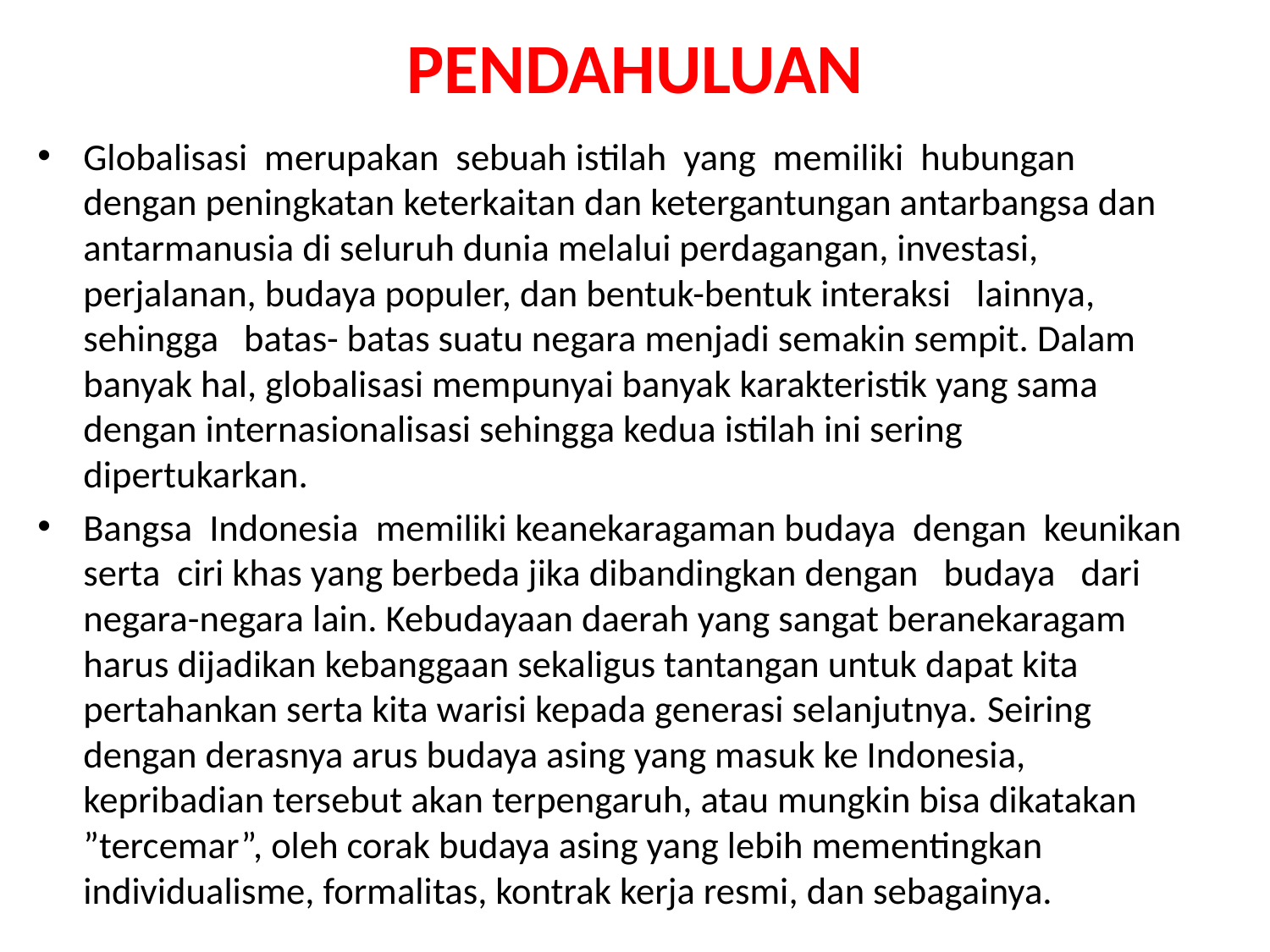

# PENDAHULUAN
Globalisasi  merupakan  sebuah istilah  yang  memiliki  hubungan dengan peningkatan keterkaitan dan ketergantungan antarbangsa dan antarmanusia di seluruh dunia melalui perdagangan, investasi, perjalanan, budaya populer, dan bentuk-bentuk interaksi   lainnya,   sehingga   batas- batas suatu negara menjadi semakin sempit. Dalam banyak hal, globalisasi mempunyai banyak karakteristik yang sama dengan internasionalisasi sehingga kedua istilah ini sering dipertukarkan.
Bangsa  Indonesia  memiliki keanekaragaman budaya  dengan  keunikan  serta  ciri khas yang berbeda jika dibandingkan dengan   budaya   dari   negara-negara lain. Kebudayaan daerah yang sangat beranekaragam harus dijadikan kebanggaan sekaligus tantangan untuk dapat kita pertahankan serta kita warisi kepada generasi selanjutnya. Seiring dengan derasnya arus budaya asing yang masuk ke Indonesia, kepribadian tersebut akan terpengaruh, atau mungkin bisa dikatakan ”tercemar”, oleh corak budaya asing yang lebih mementingkan individualisme, formalitas, kontrak kerja resmi, dan sebagainya.